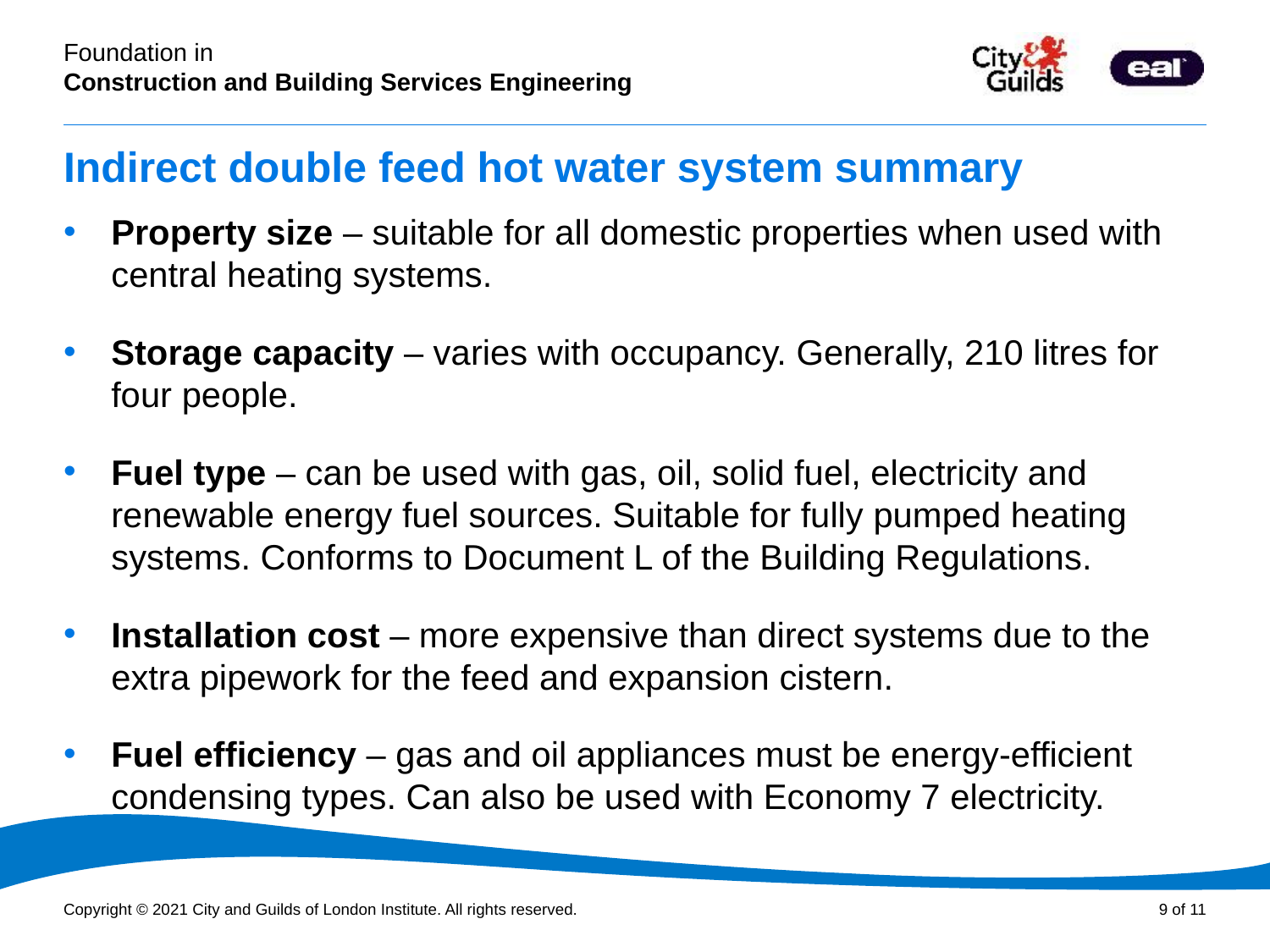

# Indirect double feed hot water system summary
Property size – suitable for all domestic properties when used with central heating systems.
Storage capacity – varies with occupancy. Generally, 210 litres for four people.
Fuel type – can be used with gas, oil, solid fuel, electricity and renewable energy fuel sources. Suitable for fully pumped heating systems. Conforms to Document L of the Building Regulations.
Installation cost – more expensive than direct systems due to the extra pipework for the feed and expansion cistern.
Fuel efficiency – gas and oil appliances must be energy-efficient condensing types. Can also be used with Economy 7 electricity.